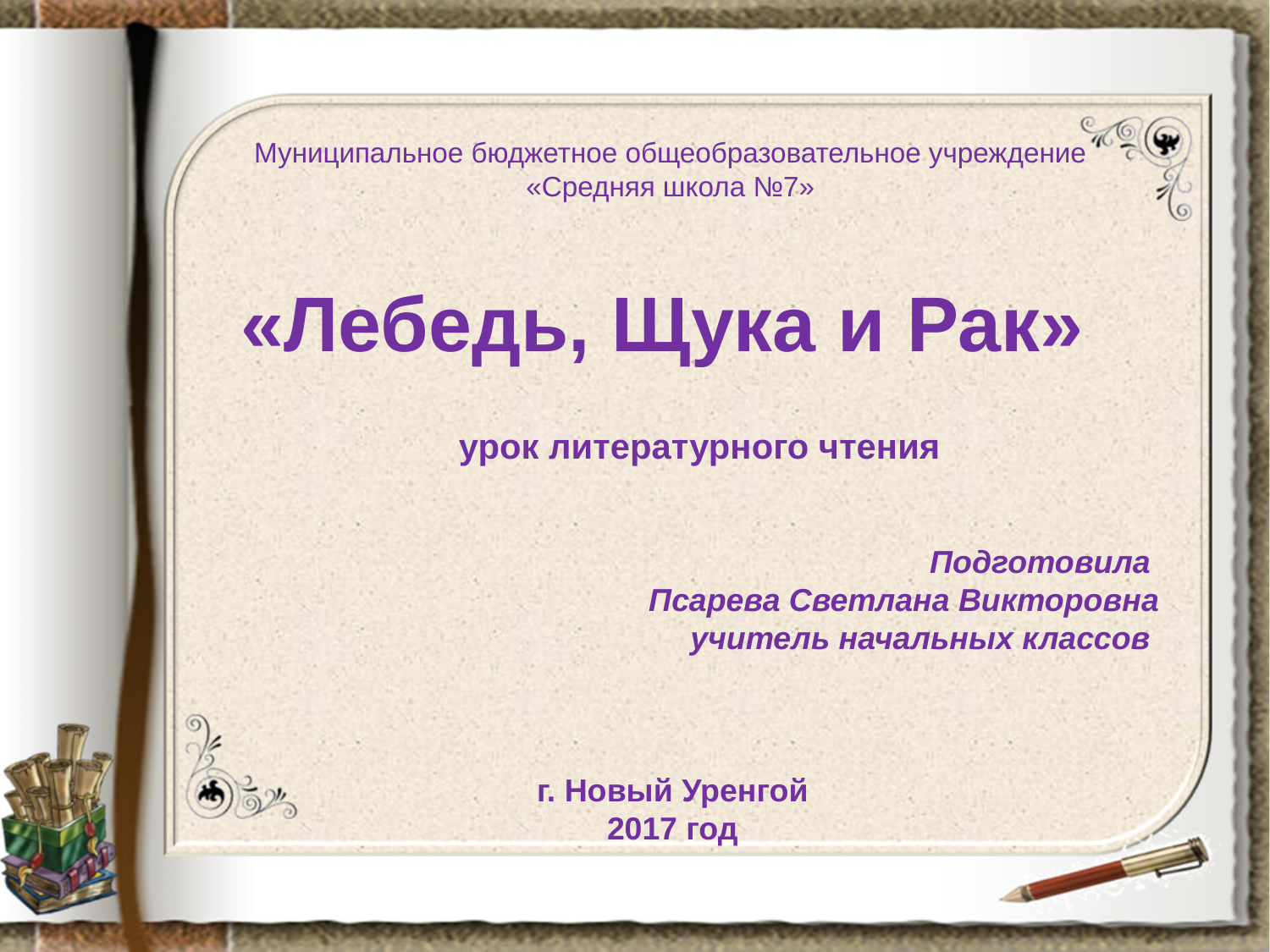

# Муниципальное бюджетное общеобразовательное учреждение «Средняя школа №7»
«Лебедь, Щука и Рак»

урок литературного чтения
Подготовила
Псарева Светлана Викторовна
учитель начальных классов
г. Новый Уренгой
2017 год